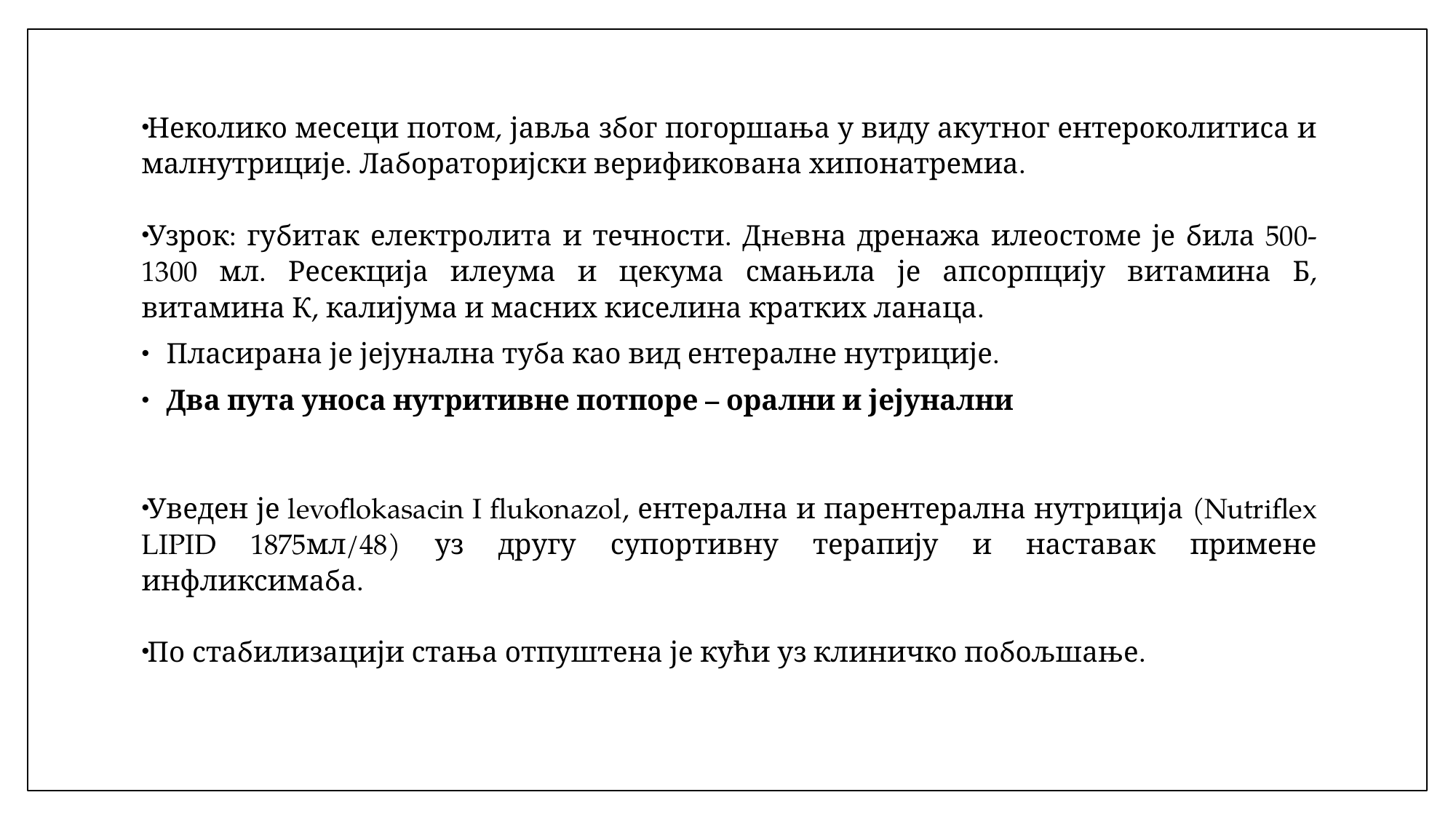

Неколико месеци потом, јавља због погоршања у виду акутног ентероколитиса и малнутриције. Лабораторијски верификована хипонатремиа.

Узрок: губитак електролита и течности. Днeвна дренажа илеостоме је била 500-1300 мл. Ресекција илеума и цекума смањила је апсорпцију витамина Б, витамина К, калијума и масних киселина кратких ланаца.
Пласирана је јејунална туба као вид ентералне нутриције.
Два пута уноса нутритивне потпоре – орални и јејунални

Уведен је levoflokasacin I flukonazol, ентерална и парентерална нутриција (Nutriflex LIPID 1875мл/48) уз другу супортивну терапију и наставак примене инфликсимаба.

По стабилизацији стања отпуштена је кући уз клиничко побољшање.